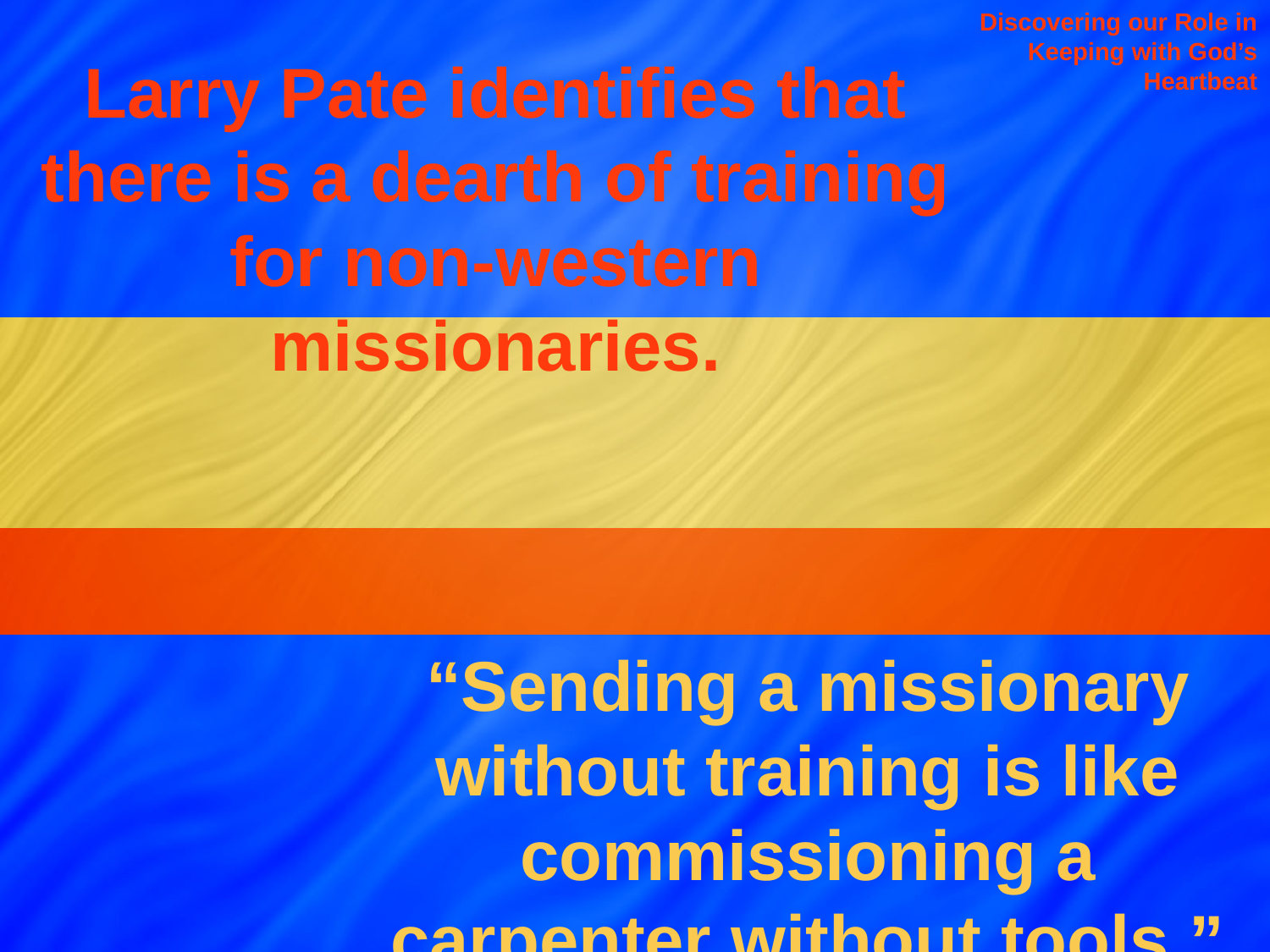

Discovering our Role in Keeping with God’s Heartbeat
Larry Pate identifies that there is a dearth of training for non-western missionaries.
“Sending a missionary without training is like commissioning a carpenter without tools.”